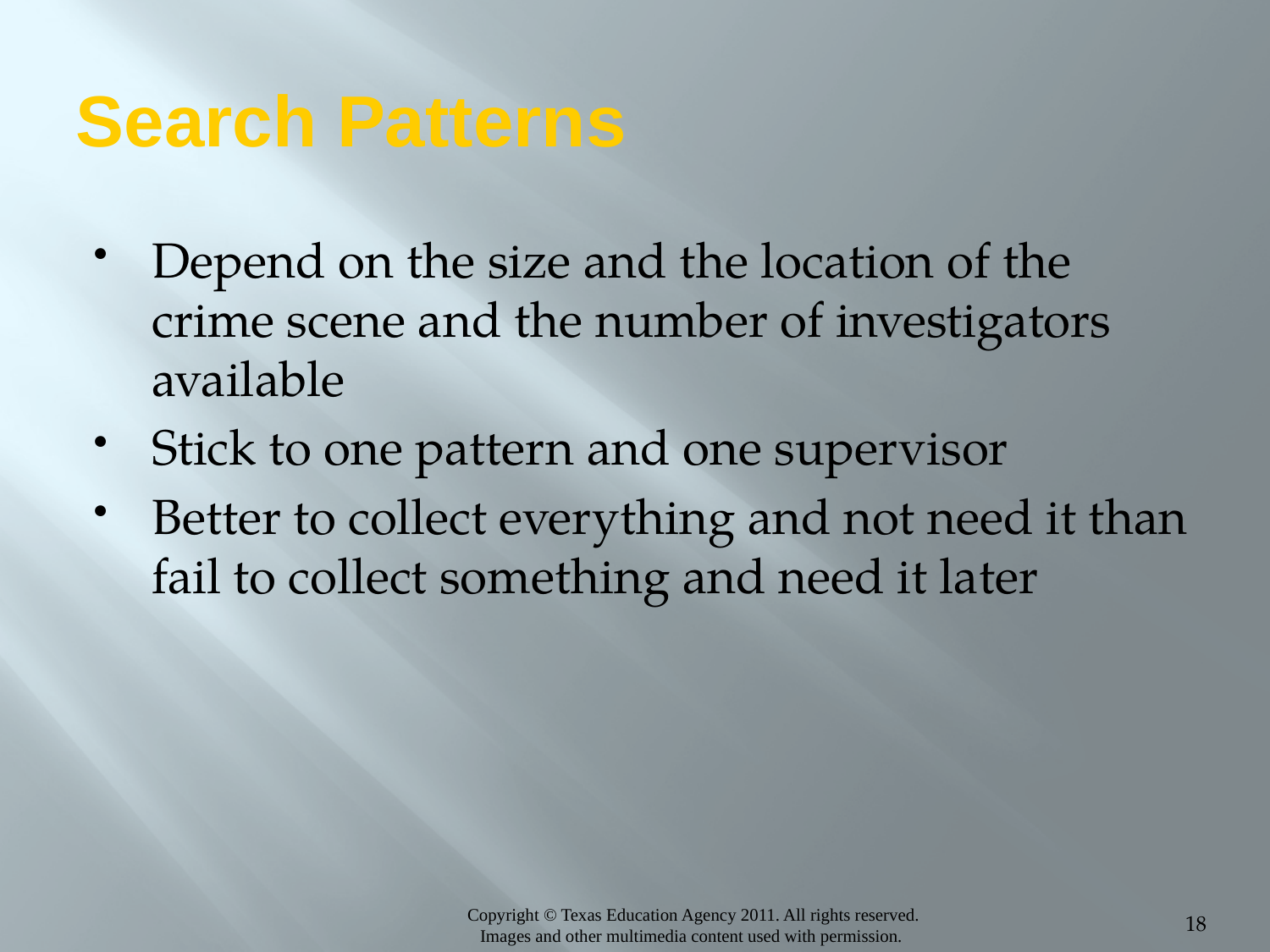

# Search Patterns
Depend on the size and the location of the crime scene and the number of investigators available
Stick to one pattern and one supervisor
Better to collect everything and not need it than fail to collect something and need it later

18